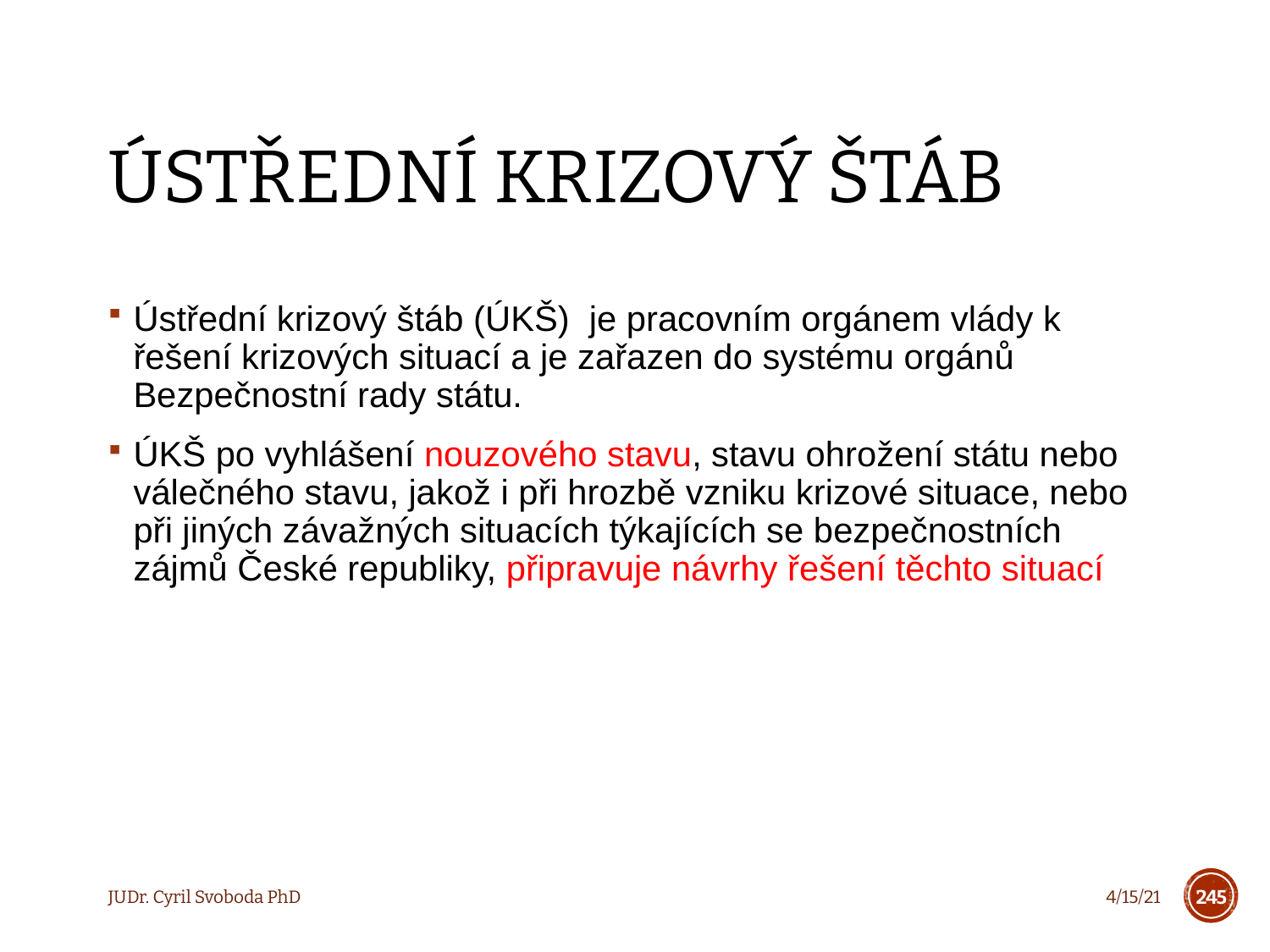

# Ústřední krizový štáb
Ústřední krizový štáb (ÚKŠ)  je pracovním orgánem vlády k řešení krizových situací a je zařazen do systému orgánů Bezpečnostní rady státu.
ÚKŠ po vyhlášení nouzového stavu, stavu ohrožení státu nebo válečného stavu, jakož i při hrozbě vzniku krizové situace, nebo při jiných závažných situacích týkajících se bezpečnostních zájmů České republiky, připravuje návrhy řešení těchto situací
JUDr. Cyril Svoboda PhD
4/15/21
245